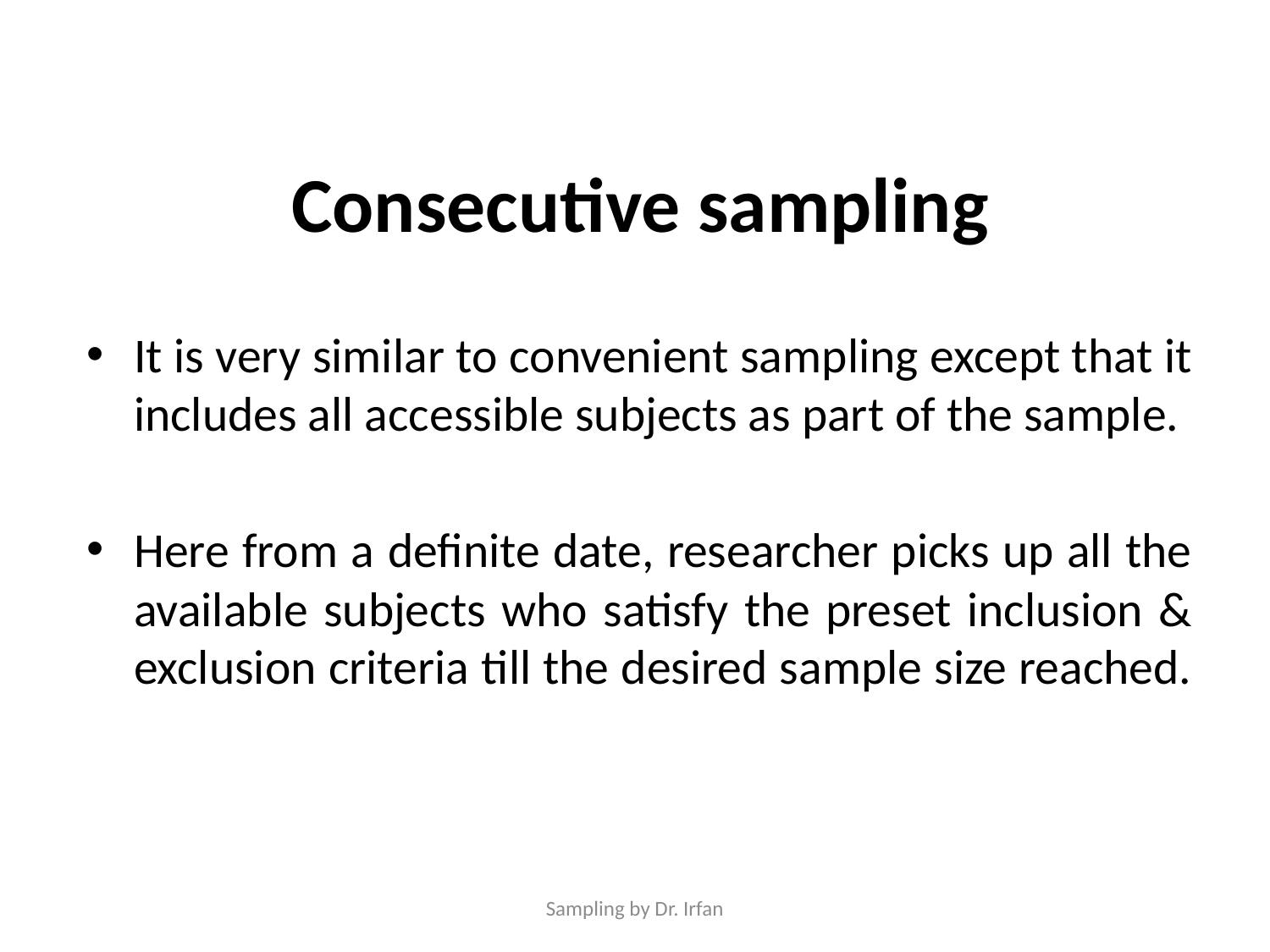

# Consecutive sampling
It is very similar to convenient sampling except that it includes all accessible subjects as part of the sample.

Here from a definite date, researcher picks up all the available subjects who satisfy the preset inclusion & exclusion criteria till the desired sample size reached.
Sampling by Dr. Irfan